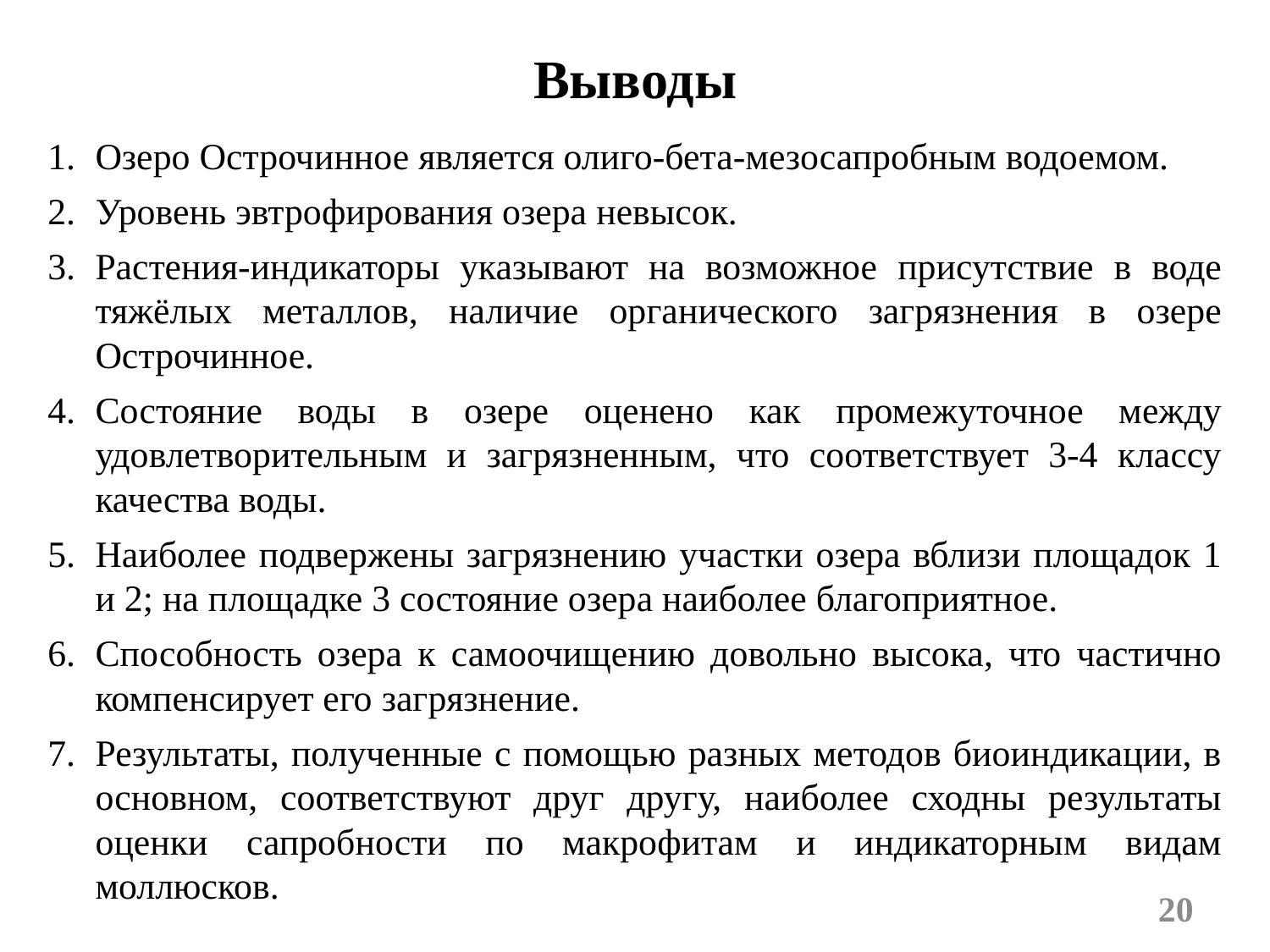

# Выводы
Озеро Острочинное является олиго-бета-мезосапробным водоемом.
Уровень эвтрофирования озера невысок.
Растения-индикаторы указывают на возможное присутствие в воде тяжёлых металлов, наличие органического загрязнения в озере Острочинное.
Состояние воды в озере оценено как промежуточное между удовлетворительным и загрязненным, что соответствует 3-4 классу качества воды.
Наиболее подвержены загрязнению участки озера вблизи площадок 1 и 2; на площадке 3 состояние озера наиболее благоприятное.
Способность озера к самоочищению довольно высока, что частично компенсирует его загрязнение.
Результаты, полученные с помощью разных методов биоиндикации, в основном, соответствуют друг другу, наиболее сходны результаты оценки сапробности по макрофитам и индикаторным видам моллюсков.
20